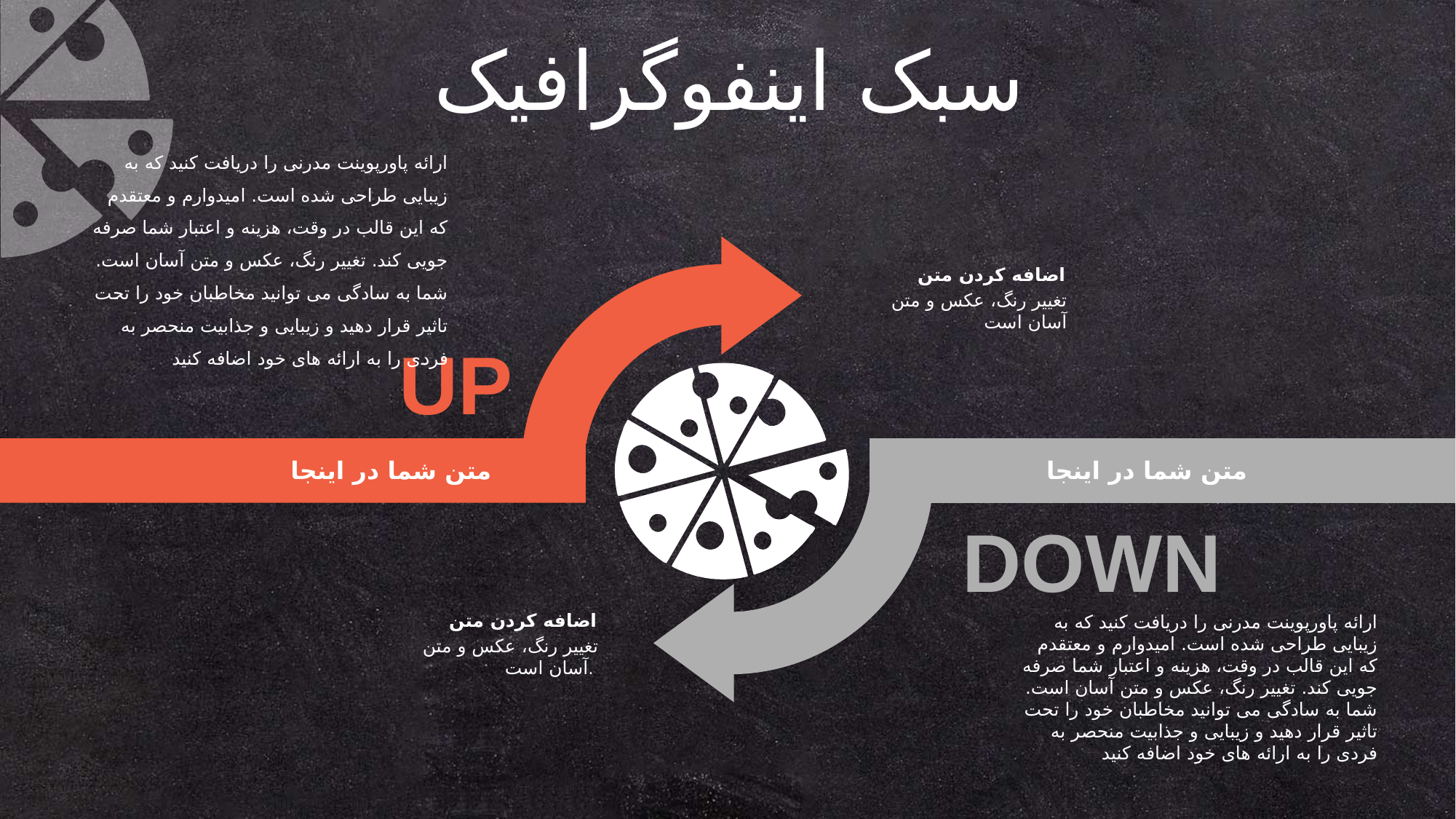

سبک اینفوگرافیک
ارائه پاورپوینت مدرنی را دریافت کنید که به زیبایی طراحی شده است. امیدوارم و معتقدم که این قالب در وقت، هزینه و اعتبار شما صرفه جویی کند. تغییر رنگ، عکس و متن آسان است. شما به سادگی می توانید مخاطبان خود را تحت تاثیر قرار دهید و زیبایی و جذابیت منحصر به فردی را به ارائه های خود اضافه کنید

اضافه کردن متن
تغییر رنگ، عکس و متن آسان است
UP

متن شما در اینجا
متن شما در اینجا
DOWN
اضافه کردن متن
تغییر رنگ، عکس و متن آسان است.
ارائه پاورپوینت مدرنی را دریافت کنید که به زیبایی طراحی شده است. امیدوارم و معتقدم که این قالب در وقت، هزینه و اعتبار شما صرفه جویی کند. تغییر رنگ، عکس و متن آسان است. شما به سادگی می توانید مخاطبان خود را تحت تاثیر قرار دهید و زیبایی و جذابیت منحصر به فردی را به ارائه های خود اضافه کنید